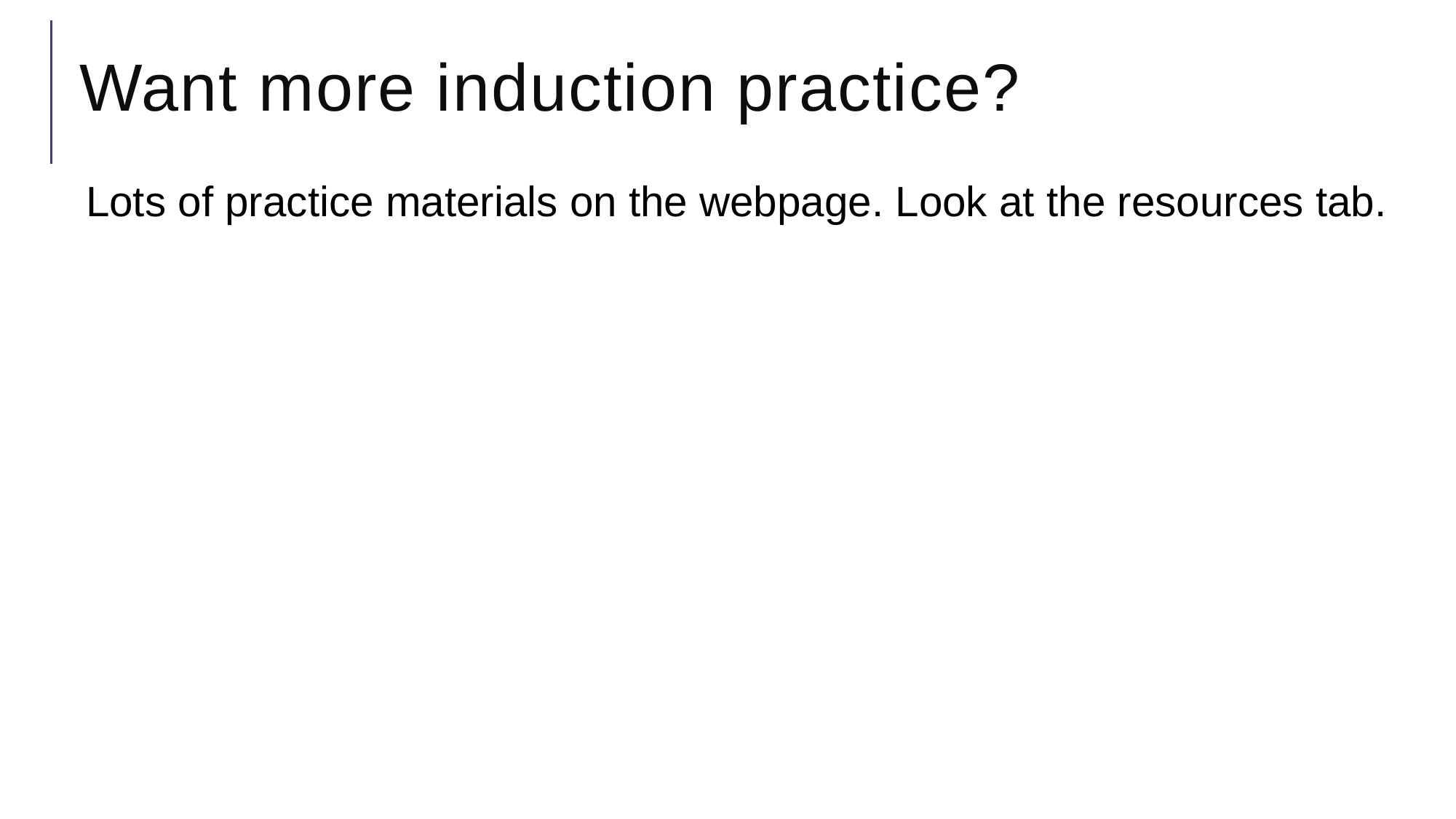

# Want more induction practice?
Lots of practice materials on the webpage. Look at the resources tab.